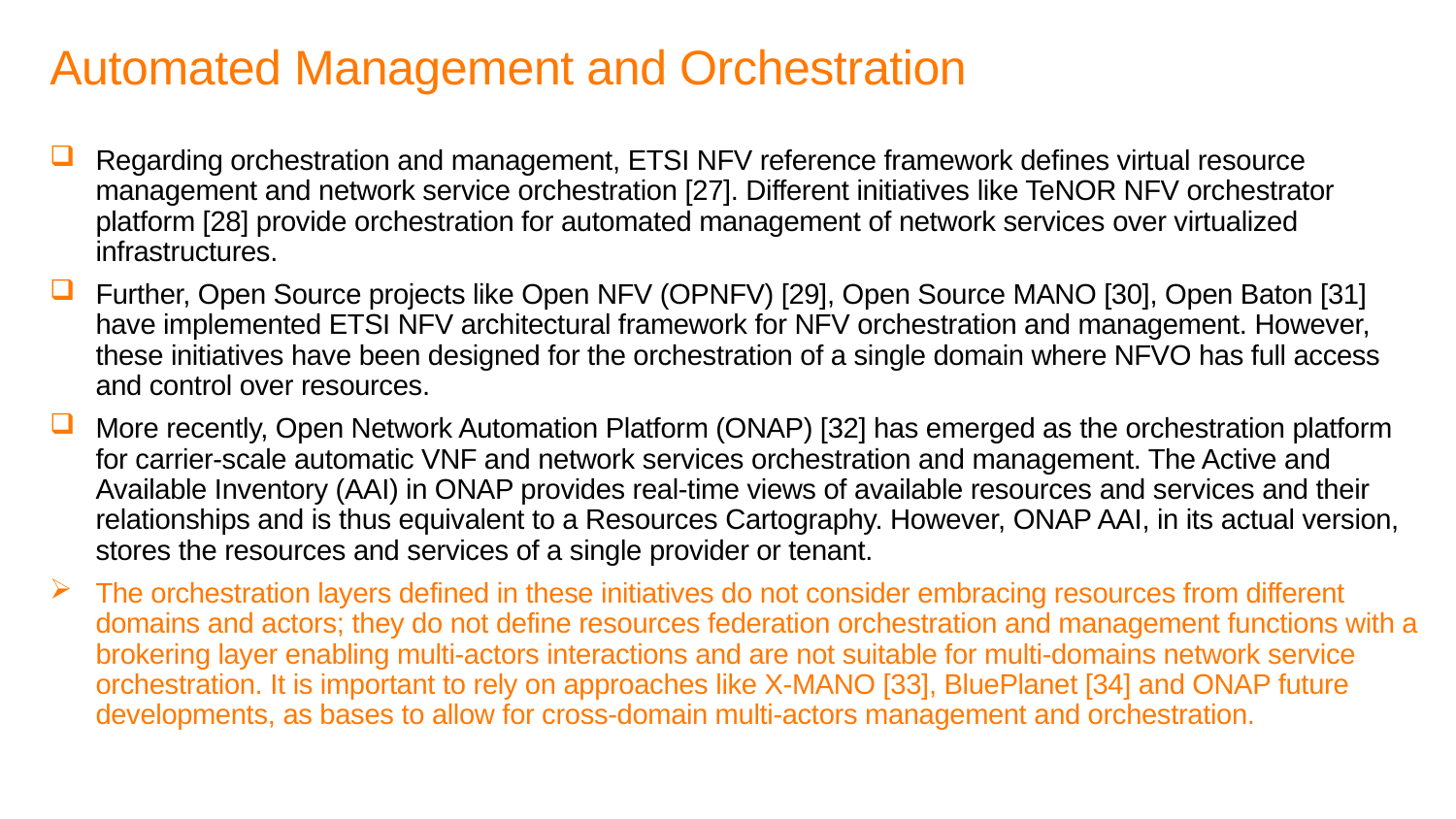

# Automated Management and Orchestration
Regarding orchestration and management, ETSI NFV reference framework defines virtual resource management and network service orchestration [27]. Different initiatives like TeNOR NFV orchestrator platform [28] provide orchestration for automated management of network services over virtualized infrastructures.
Further, Open Source projects like Open NFV (OPNFV) [29], Open Source MANO [30], Open Baton [31] have implemented ETSI NFV architectural framework for NFV orchestration and management. However, these initiatives have been designed for the orchestration of a single domain where NFVO has full access and control over resources.
More recently, Open Network Automation Platform (ONAP) [32] has emerged as the orchestration platform for carrier-scale automatic VNF and network services orchestration and management. The Active and Available Inventory (AAI) in ONAP provides real-time views of available resources and services and their relationships and is thus equivalent to a Resources Cartography. However, ONAP AAI, in its actual version, stores the resources and services of a single provider or tenant.
The orchestration layers defined in these initiatives do not consider embracing resources from different domains and actors; they do not define resources federation orchestration and management functions with a brokering layer enabling multi-actors interactions and are not suitable for multi-domains network service orchestration. It is important to rely on approaches like X-MANO [33], BluePlanet [34] and ONAP future developments, as bases to allow for cross-domain multi-actors management and orchestration.